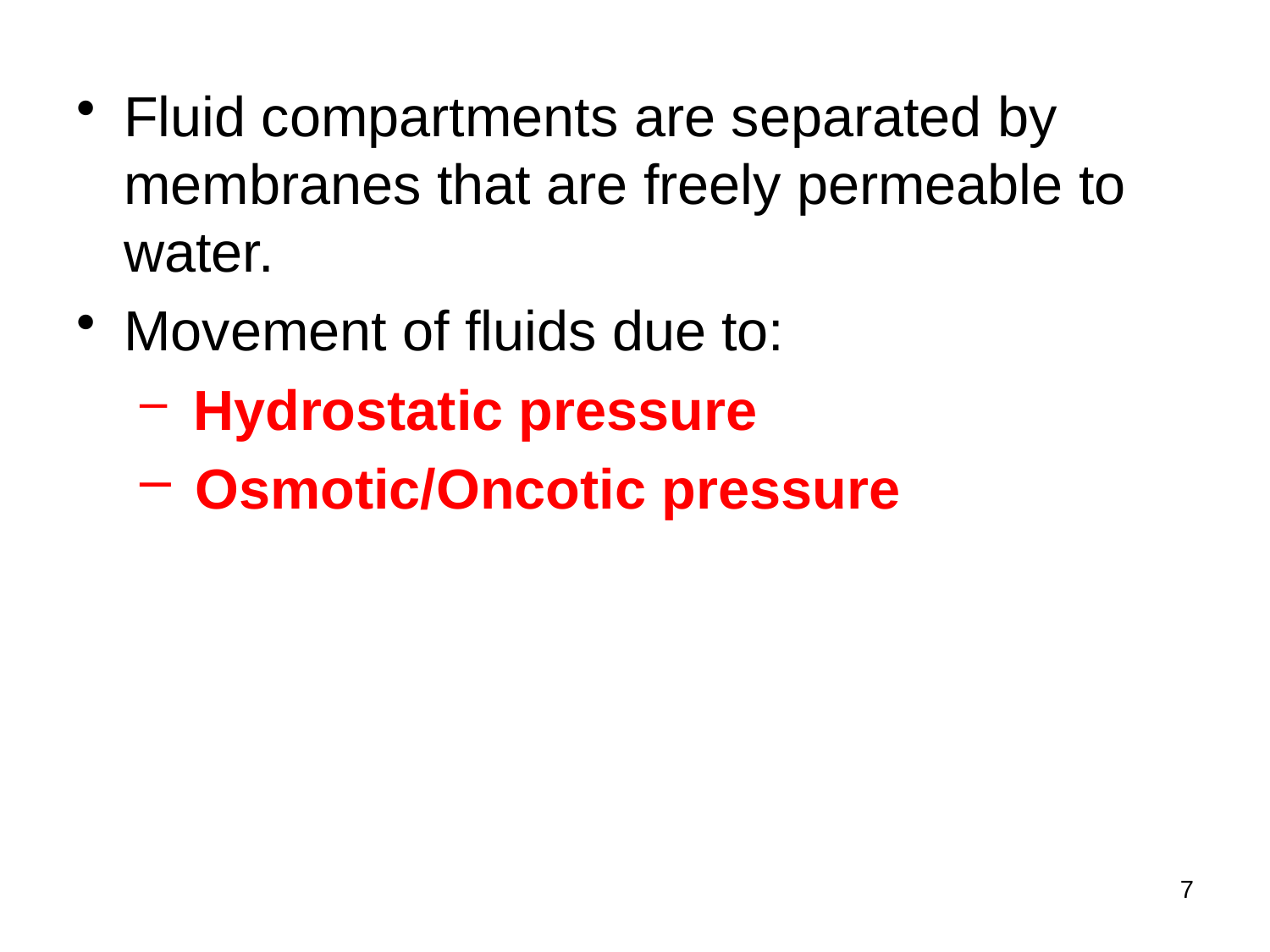

Fluid compartments are separated by membranes that are freely permeable to water.
Movement of fluids due to:
 Hydrostatic pressure
 Osmotic/Oncotic pressure

7